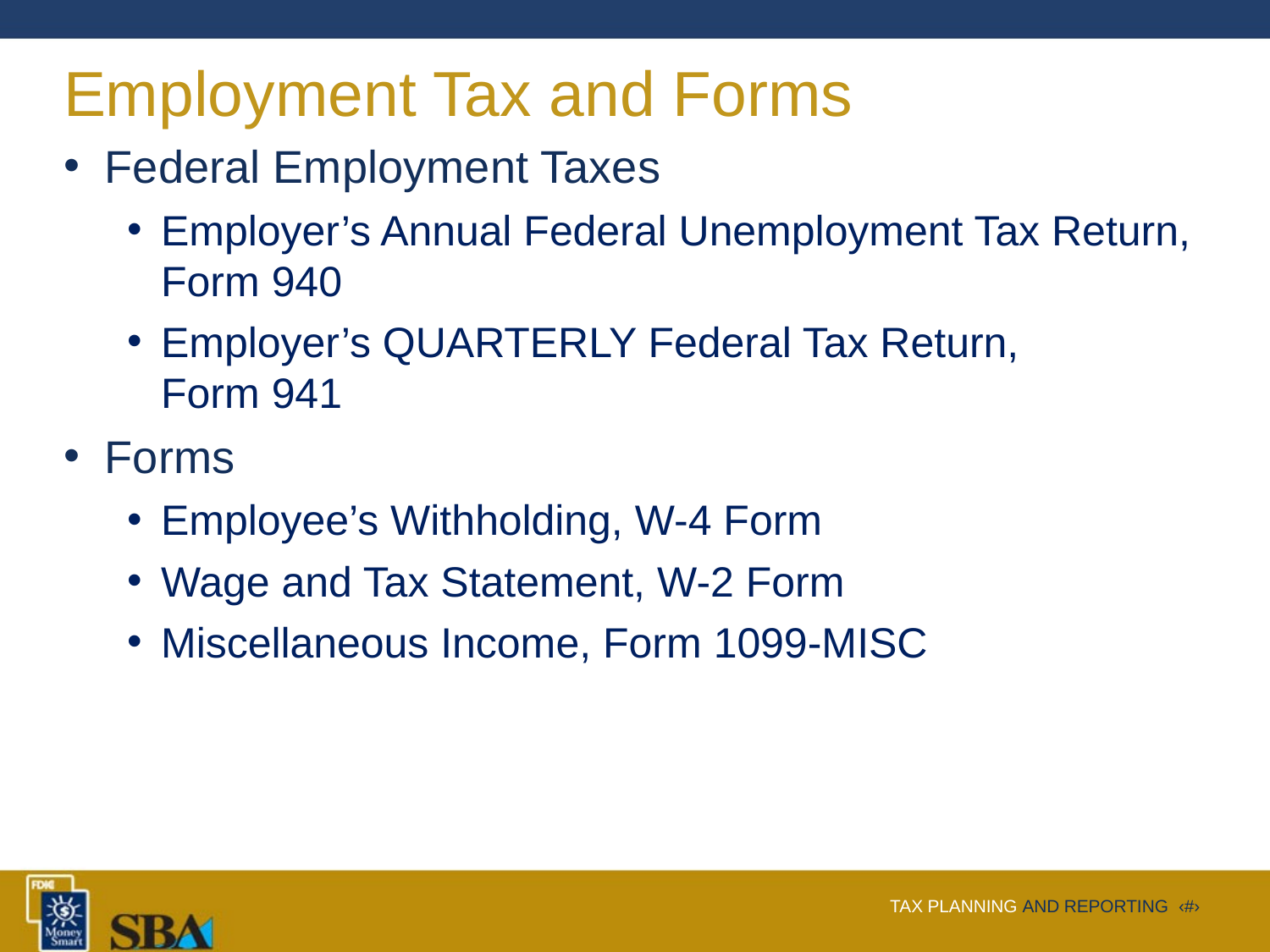

# Employment Tax and Forms
Federal Employment Taxes
Employer’s Annual Federal Unemployment Tax Return, Form 940
Employer’s QUARTERLY Federal Tax Return,
Form 941
Forms
Employee’s Withholding, W-4 Form
Wage and Tax Statement, W-2 Form
Miscellaneous Income, Form 1099-MISC